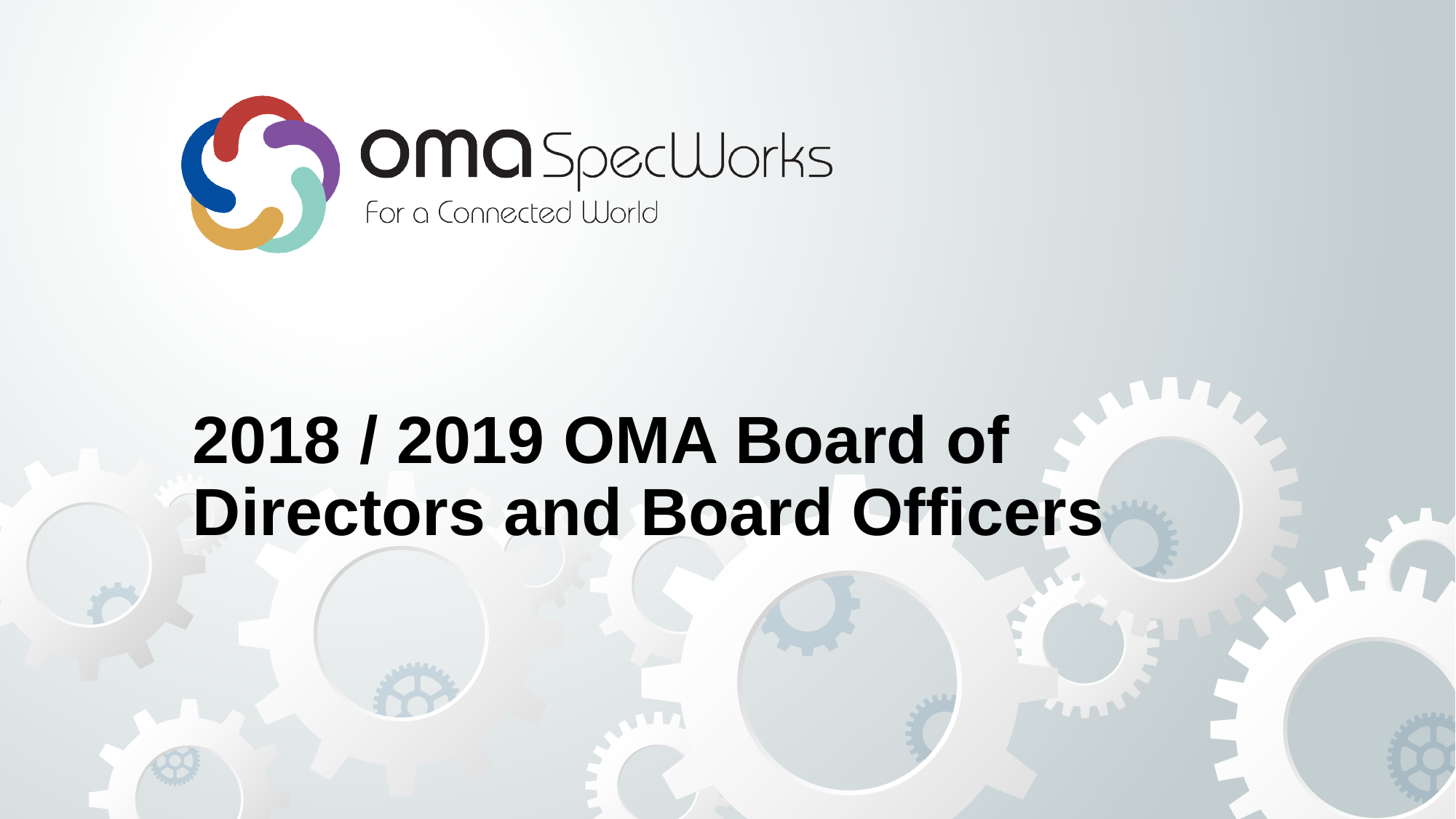

# 2018 / 2019 OMA Board of Directors and Board Officers